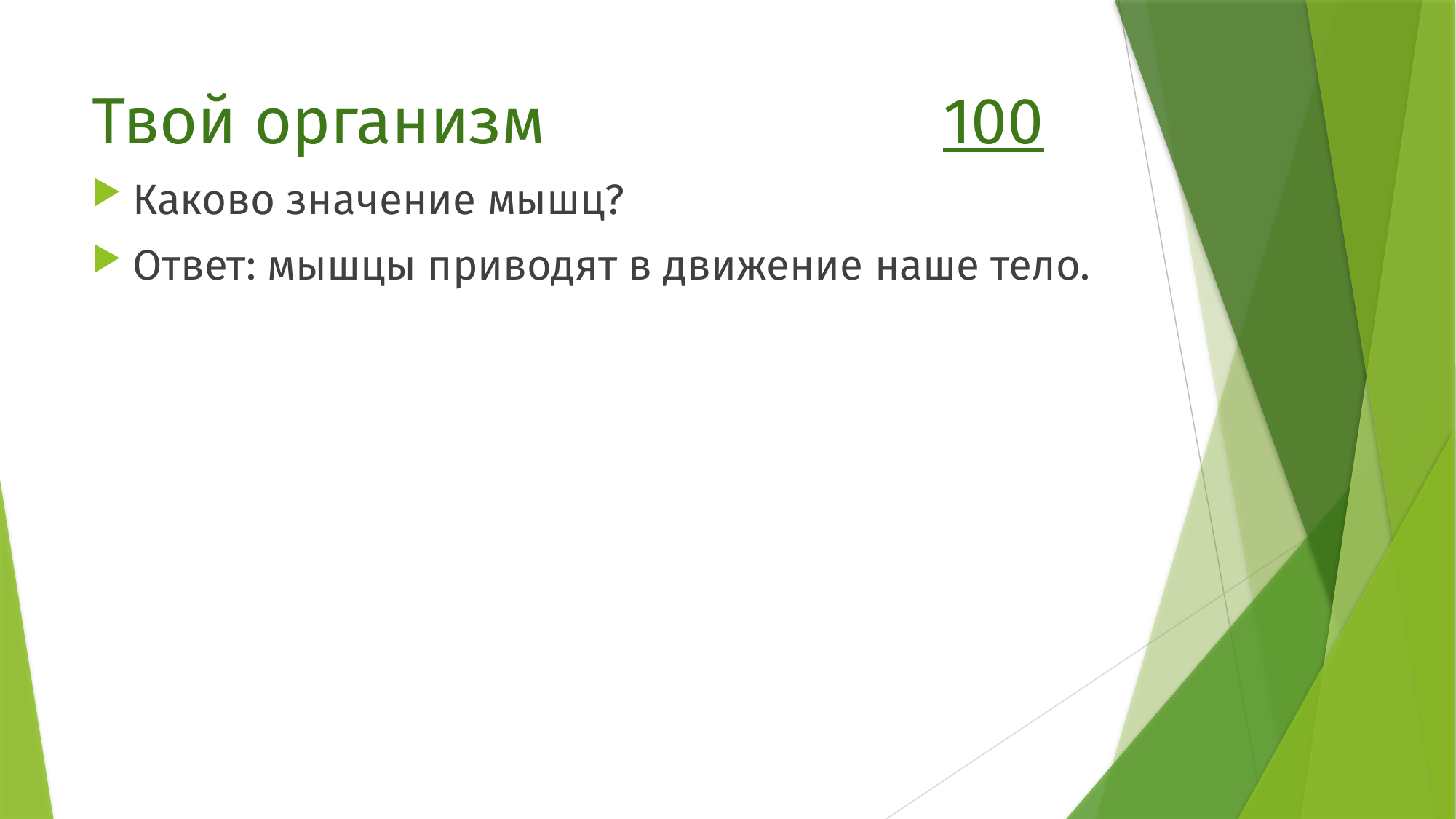

# Твой организм                       100
Каково значение мышц?
Ответ: мышцы приводят в движение наше тело.